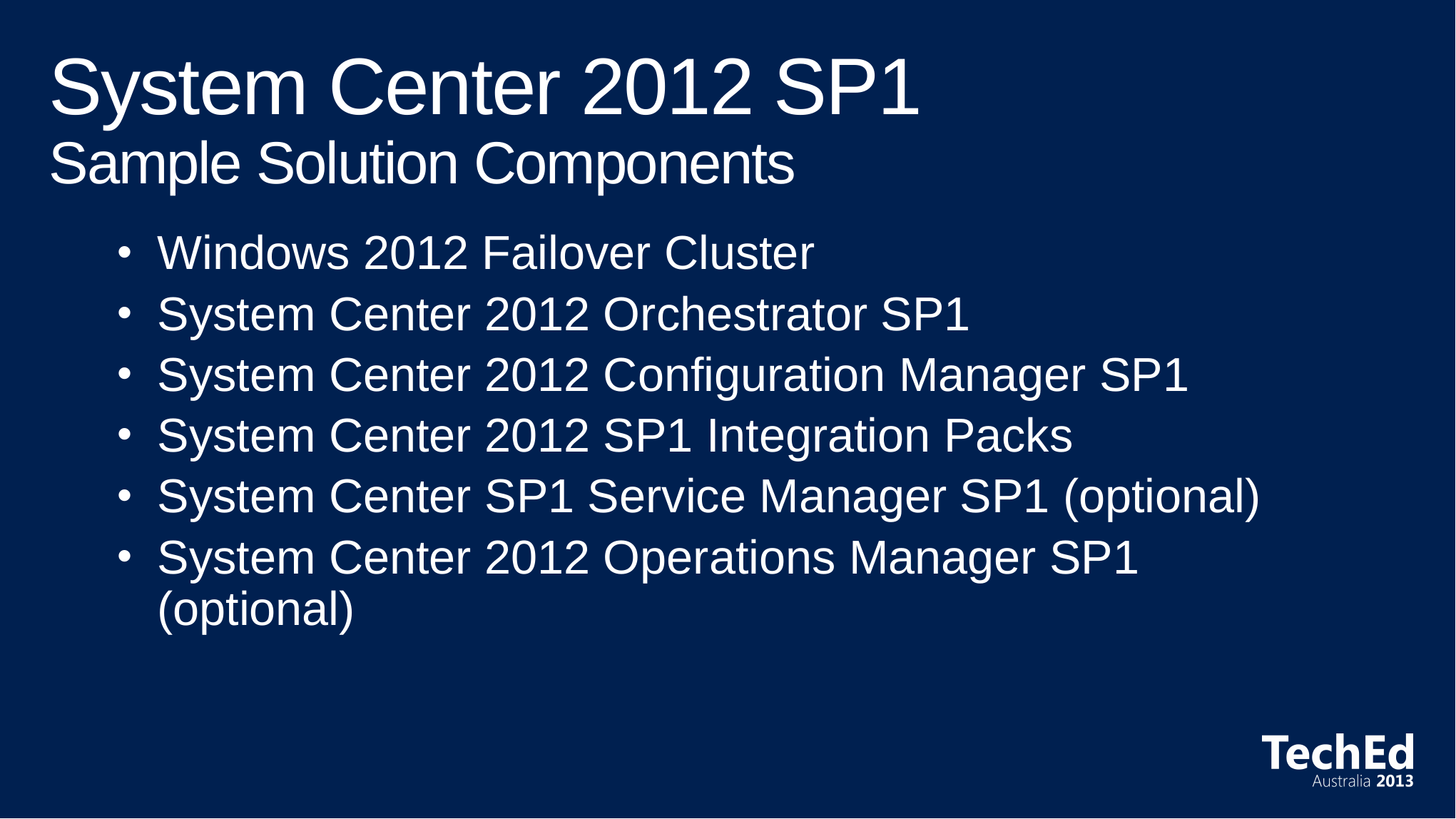

# System Center 2012 SP1 Sample Solution Components
Windows 2012 Failover Cluster
System Center 2012 Orchestrator SP1
System Center 2012 Configuration Manager SP1
System Center 2012 SP1 Integration Packs
System Center SP1 Service Manager SP1 (optional)
System Center 2012 Operations Manager SP1 (optional)